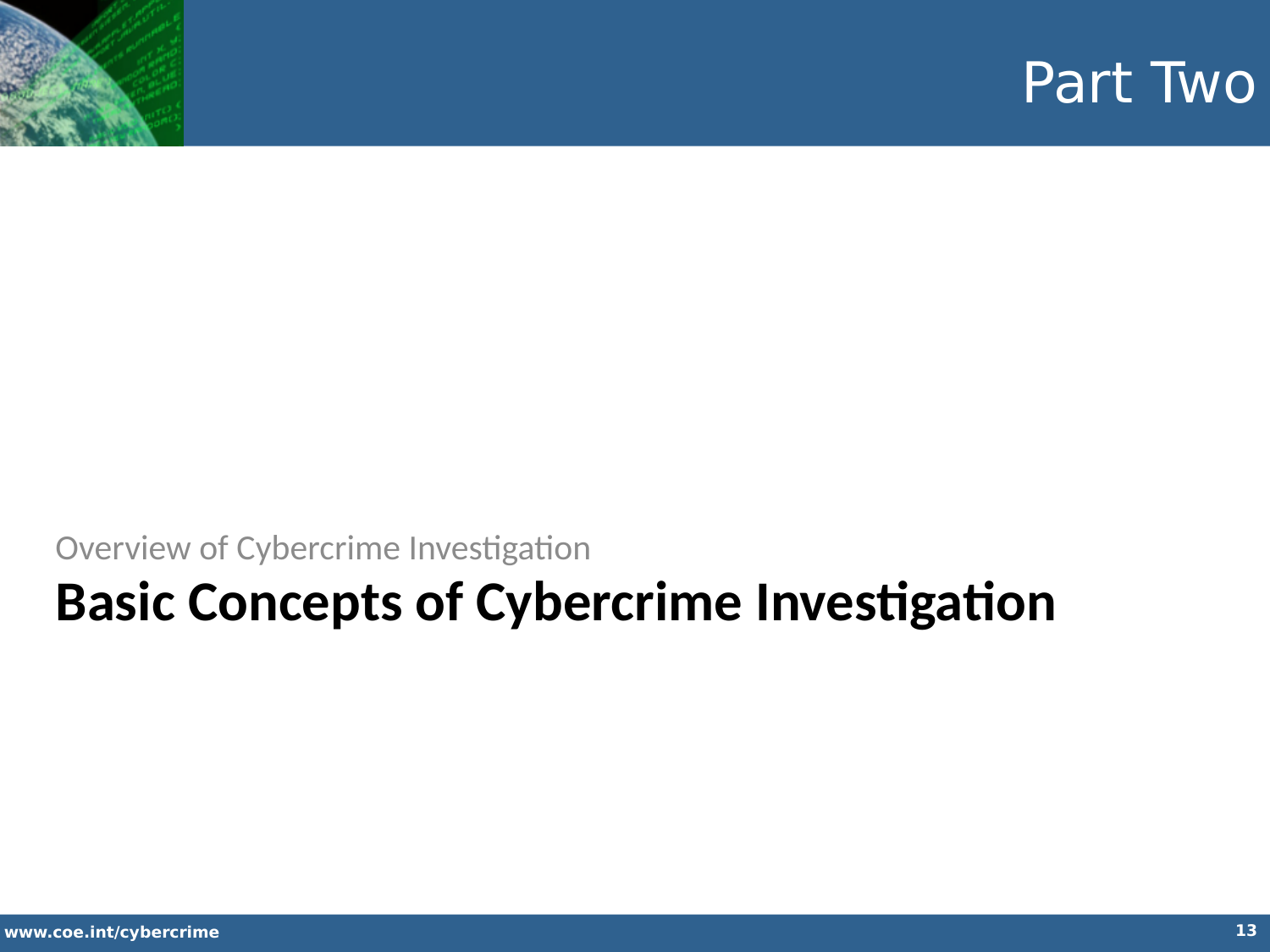

Part Two
Overview of Cybercrime Investigation
Basic Concepts of Cybercrime Investigation
13